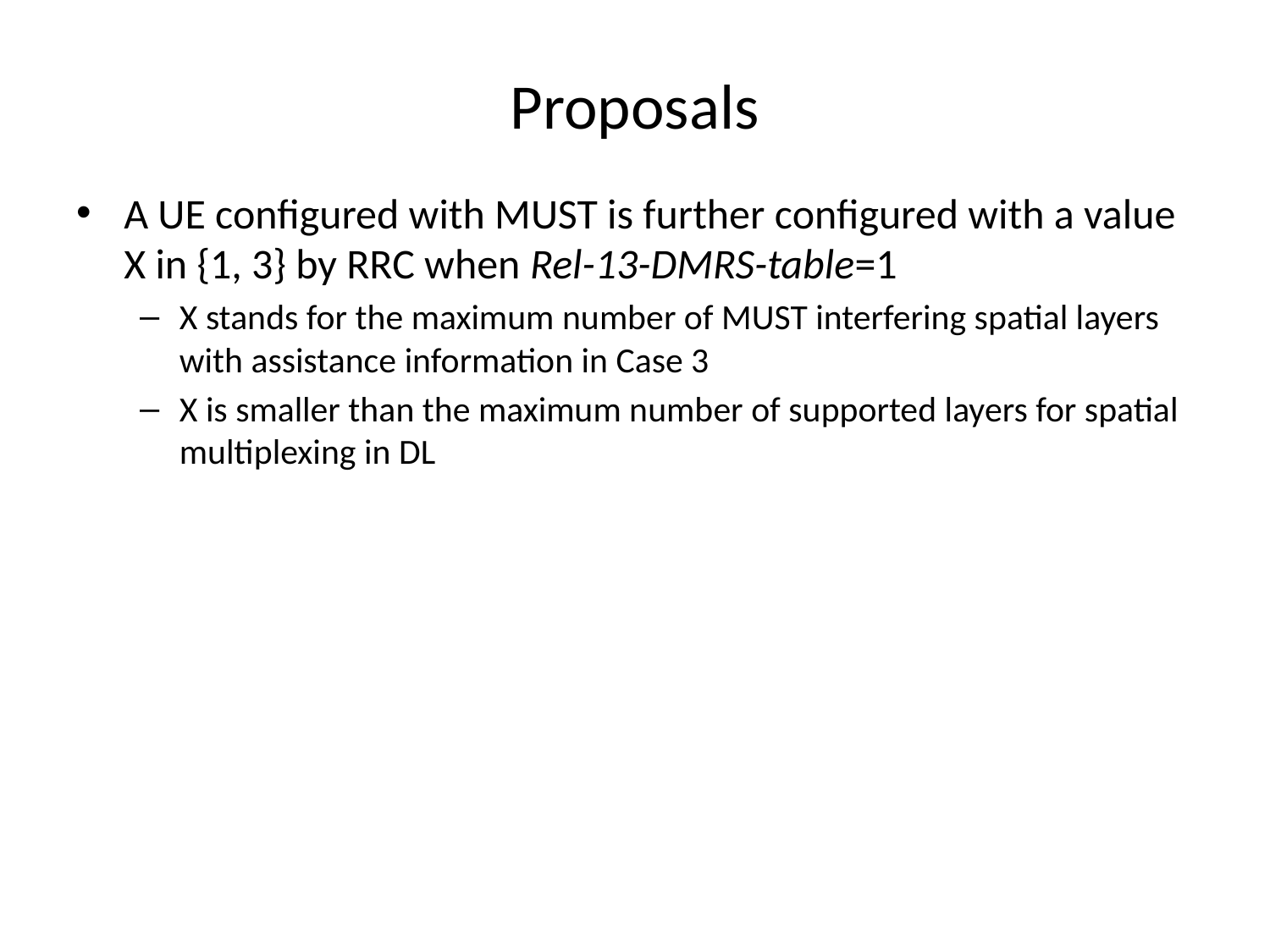

# Proposals
A UE configured with MUST is further configured with a value X in {1, 3} by RRC when Rel-13-DMRS-table=1
X stands for the maximum number of MUST interfering spatial layers with assistance information in Case 3
X is smaller than the maximum number of supported layers for spatial multiplexing in DL